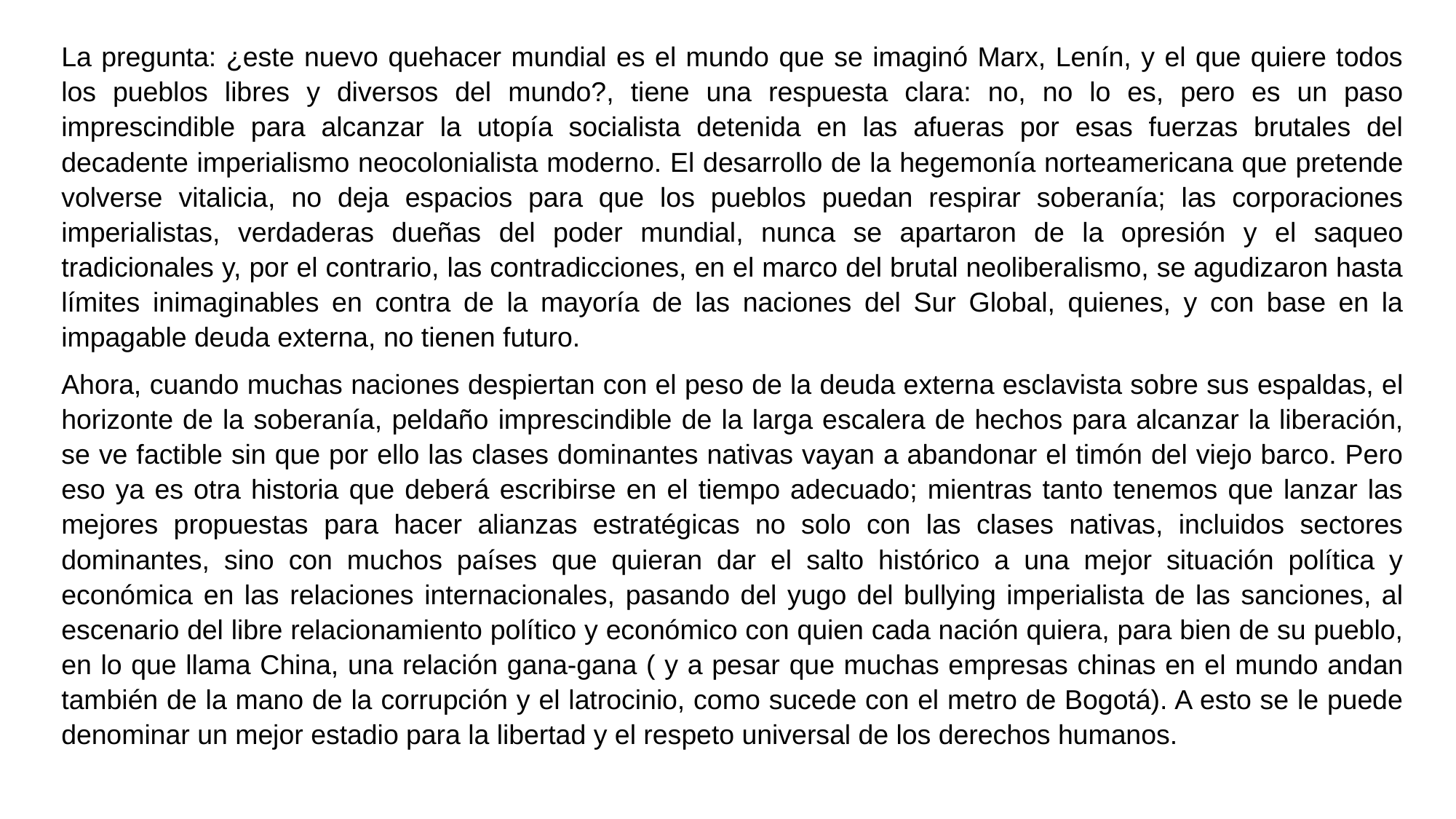

La pregunta: ¿este nuevo quehacer mundial es el mundo que se imaginó Marx, Lenín, y el que quiere todos los pueblos libres y diversos del mundo?, tiene una respuesta clara: no, no lo es, pero es un paso imprescindible para alcanzar la utopía socialista detenida en las afueras por esas fuerzas brutales del decadente imperialismo neocolonialista moderno. El desarrollo de la hegemonía norteamericana que pretende volverse vitalicia, no deja espacios para que los pueblos puedan respirar soberanía; las corporaciones imperialistas, verdaderas dueñas del poder mundial, nunca se apartaron de la opresión y el saqueo tradicionales y, por el contrario, las contradicciones, en el marco del brutal neoliberalismo, se agudizaron hasta límites inimaginables en contra de la mayoría de las naciones del Sur Global, quienes, y con base en la impagable deuda externa, no tienen futuro.
Ahora, cuando muchas naciones despiertan con el peso de la deuda externa esclavista sobre sus espaldas, el horizonte de la soberanía, peldaño imprescindible de la larga escalera de hechos para alcanzar la liberación, se ve factible sin que por ello las clases dominantes nativas vayan a abandonar el timón del viejo barco. Pero eso ya es otra historia que deberá escribirse en el tiempo adecuado; mientras tanto tenemos que lanzar las mejores propuestas para hacer alianzas estratégicas no solo con las clases nativas, incluidos sectores dominantes, sino con muchos países que quieran dar el salto histórico a una mejor situación política y económica en las relaciones internacionales, pasando del yugo del bullying imperialista de las sanciones, al escenario del libre relacionamiento político y económico con quien cada nación quiera, para bien de su pueblo, en lo que llama China, una relación gana-gana ( y a pesar que muchas empresas chinas en el mundo andan también de la mano de la corrupción y el latrocinio, como sucede con el metro de Bogotá). A esto se le puede denominar un mejor estadio para la libertad y el respeto universal de los derechos humanos.